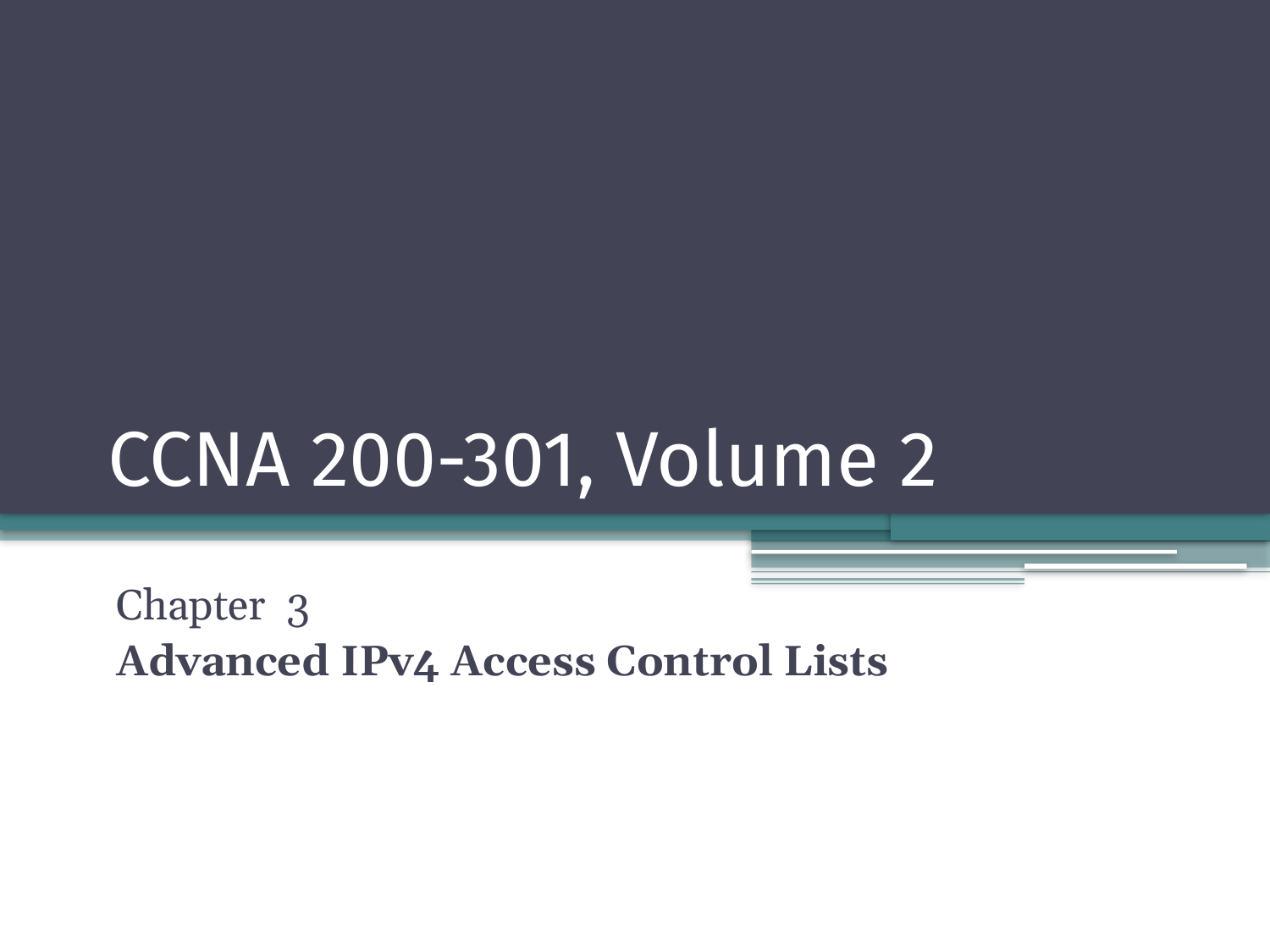

# CCNA 200-301, Volume 2
Chapter  3
Advanced IPv4 Access Control Lists